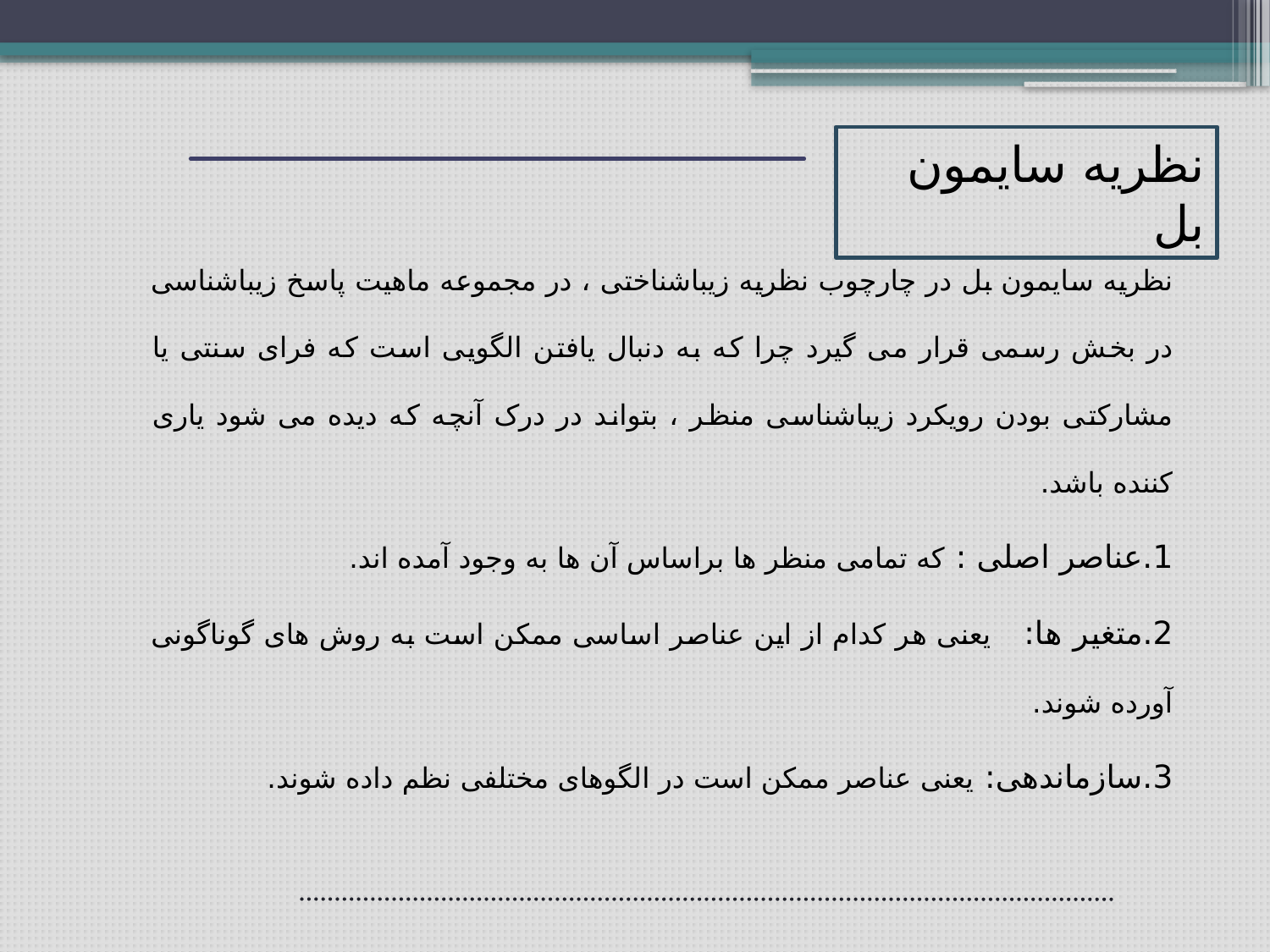

نظریه سایمون بل
نظریه سایمون بل در چارچوب نظریه زیباشناختی ، در مجموعه ماهیت پاسخ زیباشناسی در بخش رسمی قرار می گیرد چرا که به دنبال یافتن الگویی است که فرای سنتی یا مشارکتی بودن رویکرد زیباشناسی منظر ، بتواند در درک آنچه که دیده می شود یاری کننده باشد.
1.عناصر اصلی : که تمامی منظر ها براساس آن ها به وجود آمده اند.
2.متغیر ها:   یعنی هر کدام از این عناصر اساسی ممکن است به روش های گوناگونی آورده شوند.
3.سازماندهی: یعنی عناصر ممکن است در الگوهای مختلفی نظم داده شوند.